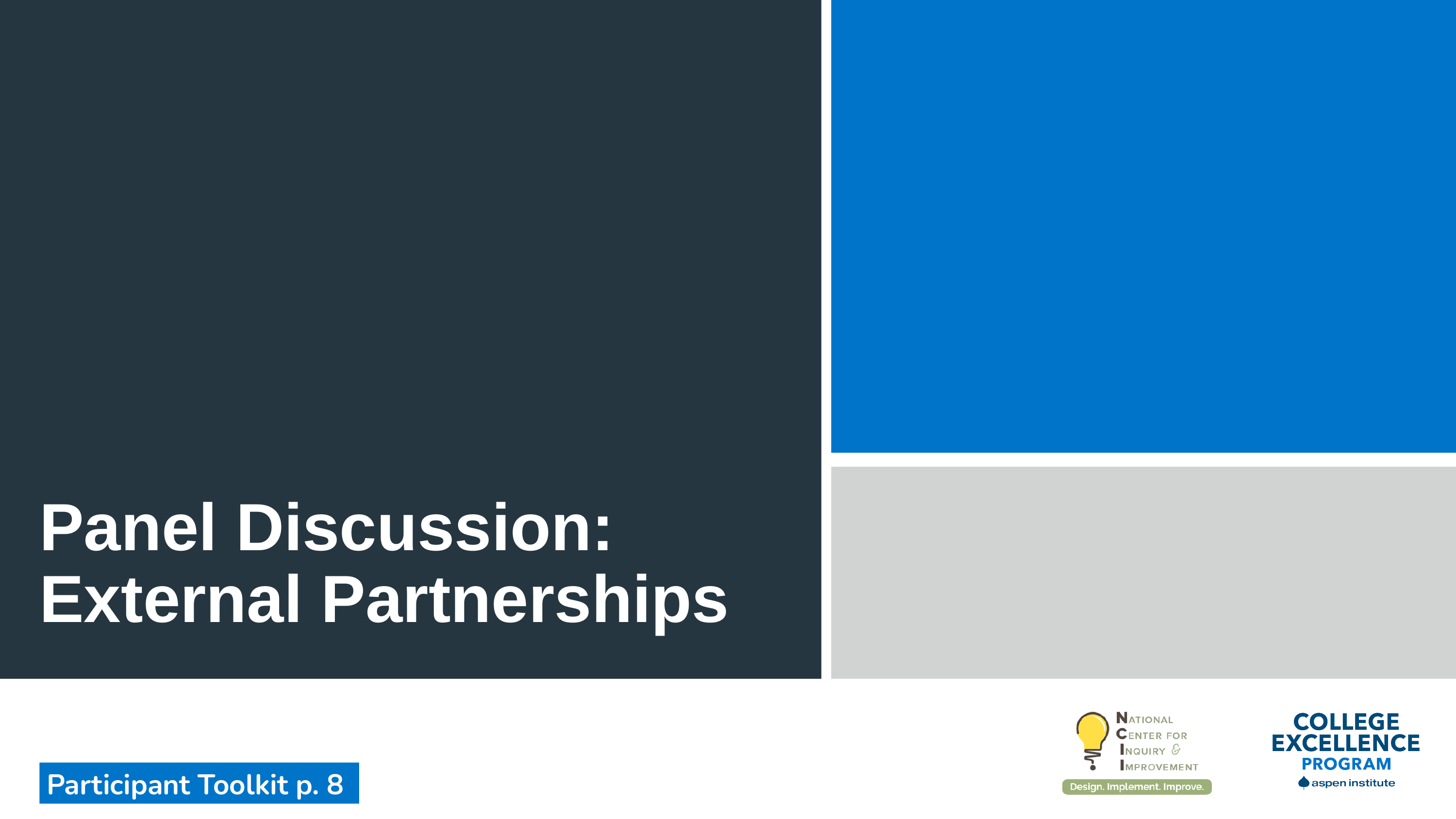

Panel Discussion: External Partnerships
Participant Toolkit p. 8